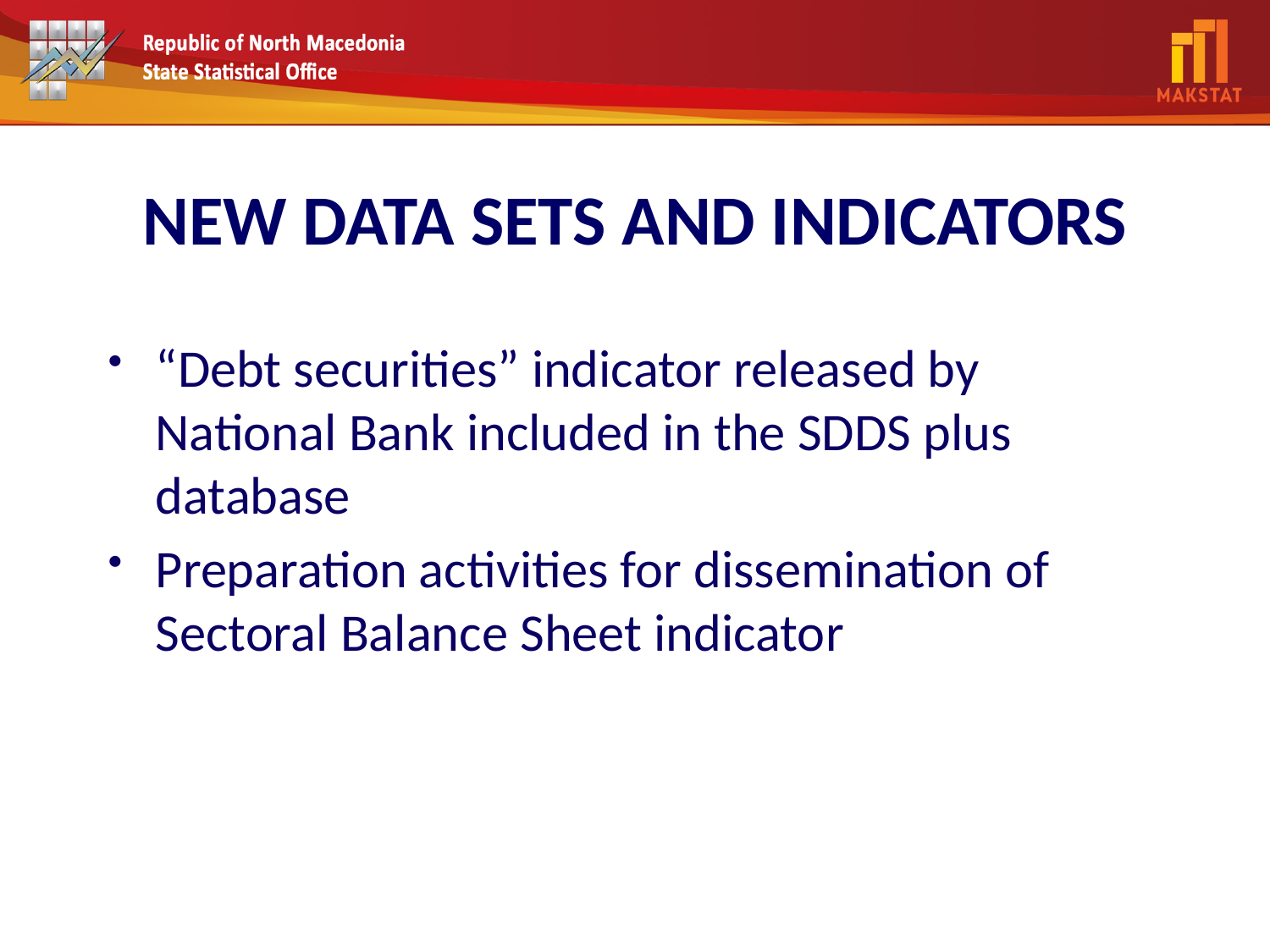

# NEW DATA SETS AND INDICATORS
“Debt securities” indicator released by National Bank included in the SDDS plus database
Preparation activities for dissemination of Sectoral Balance Sheet indicator